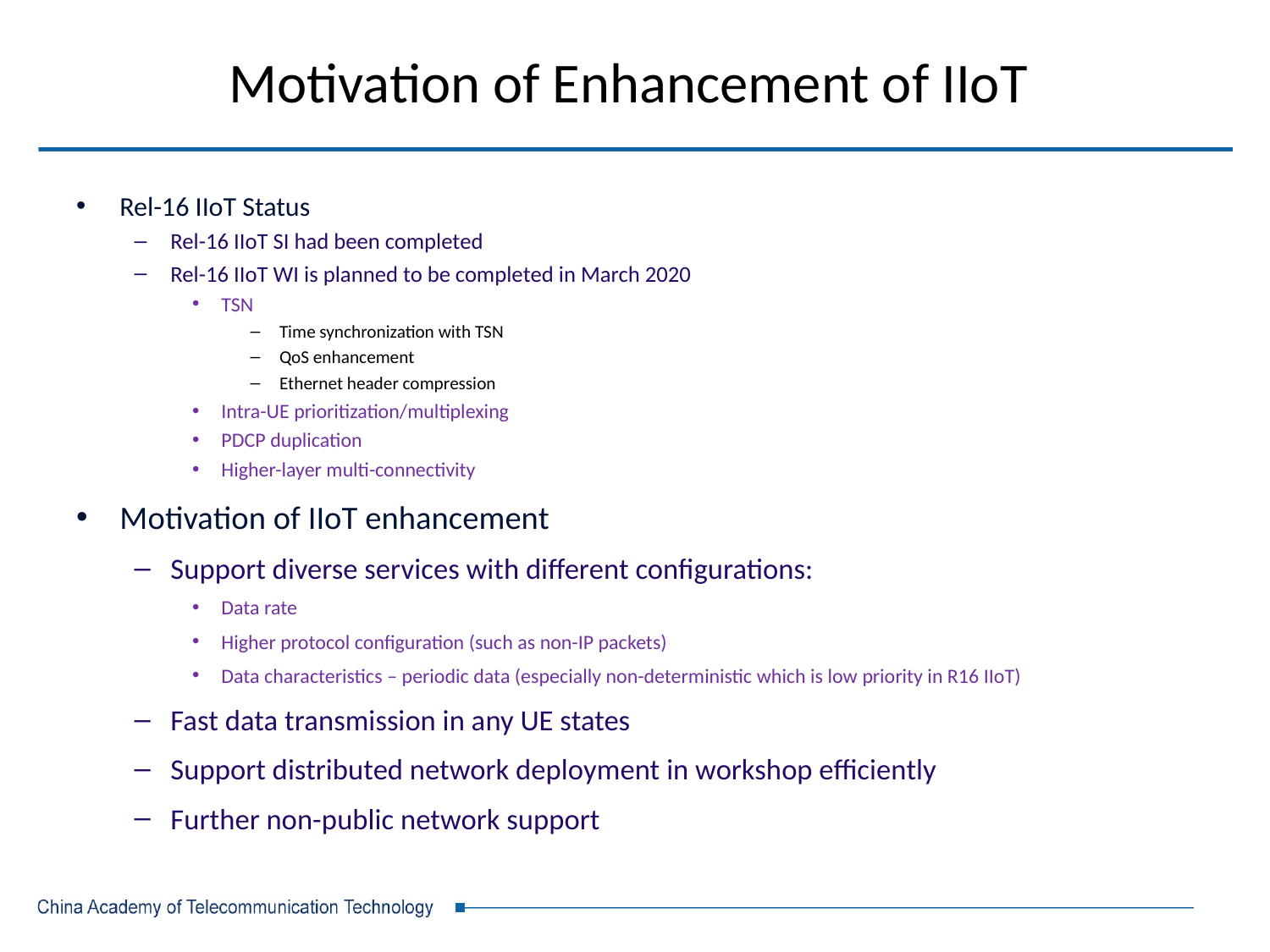

# Motivation of Enhancement of IIoT
Rel-16 IIoT Status
Rel-16 IIoT SI had been completed
Rel-16 IIoT WI is planned to be completed in March 2020
TSN
Time synchronization with TSN
QoS enhancement
Ethernet header compression
Intra-UE prioritization/multiplexing
PDCP duplication
Higher-layer multi-connectivity
Motivation of IIoT enhancement
Support diverse services with different configurations:
Data rate
Higher protocol configuration (such as non-IP packets)
Data characteristics – periodic data (especially non-deterministic which is low priority in R16 IIoT)
Fast data transmission in any UE states
Support distributed network deployment in workshop efficiently
Further non-public network support